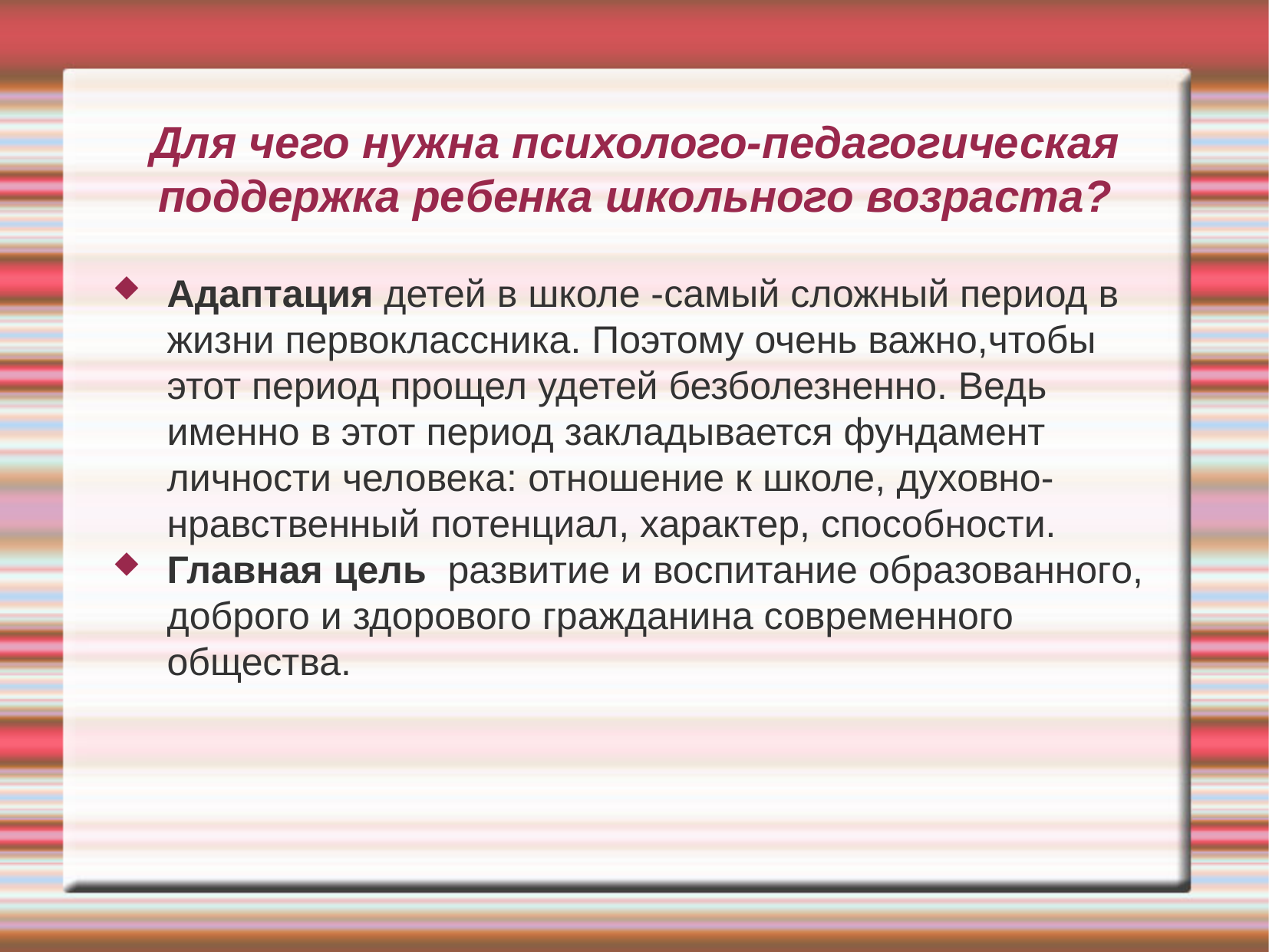

Для чего нужна психолого-педагогическая поддержка ребенка школьного возраста?
Адаптация детей в школе -самый сложный период в жизни первоклассника. Поэтому очень важно,чтобы этот период прощел удетей безболезненно. Ведь именно в этот период закладывается фундамент личности человека: отношение к школе, духовно-нравственный потенциал, характер, способности.
Главная цель  развитие и воспитание образованного, доброго и здорового гражданина современного общества.